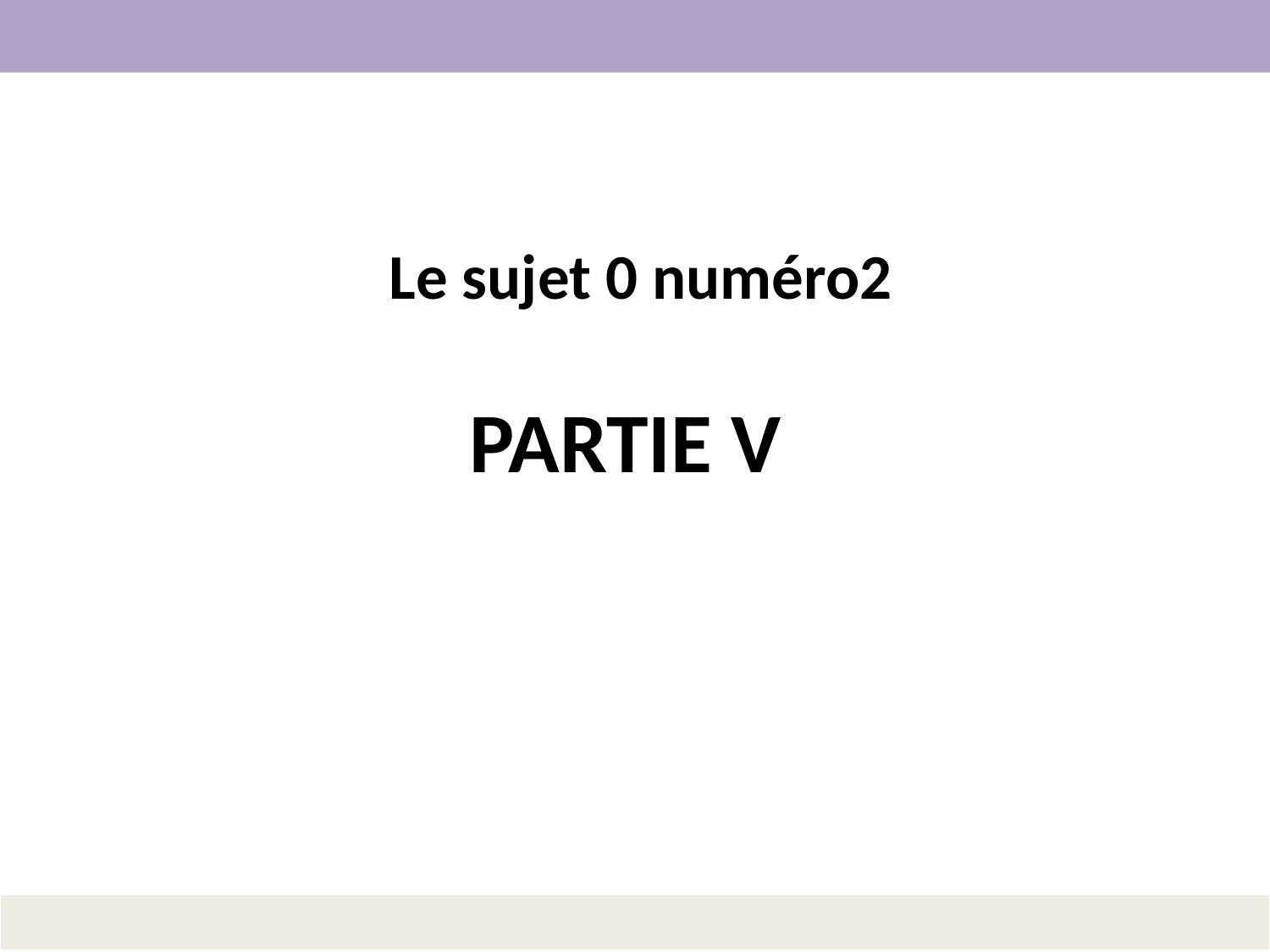

Le sujet 0 numéro2

PARTIE V

|  |
| --- |